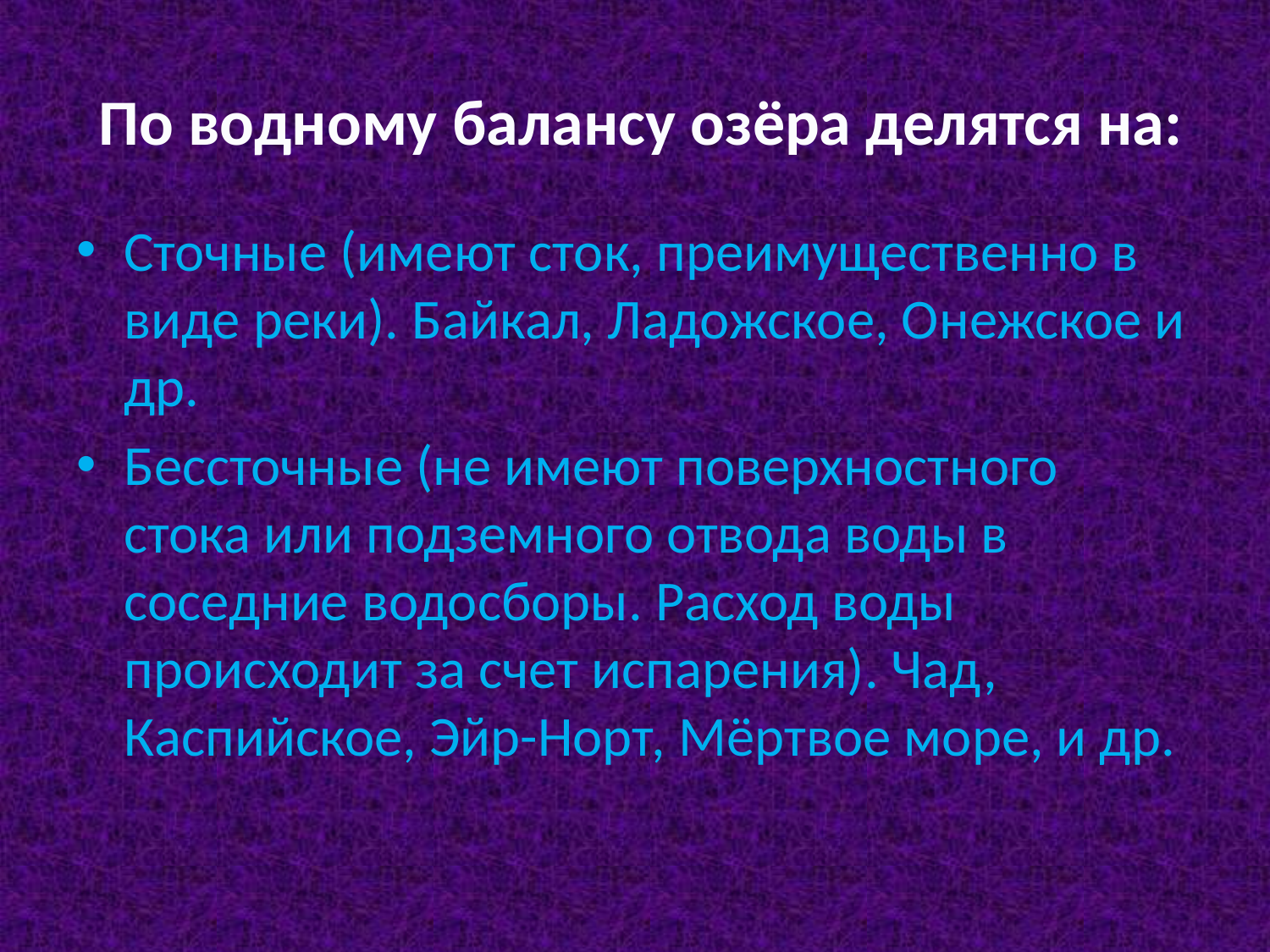

# По водному балансу озёра делятся на:
Сточные (имеют сток, преимущественно в виде реки). Байкал, Ладожское, Онежское и др.
Бессточные (не имеют поверхностного стока или подземного отвода воды в соседние водосборы. Расход воды происходит за счет испарения). Чад, Каспийское, Эйр-Норт, Мёртвое море, и др.